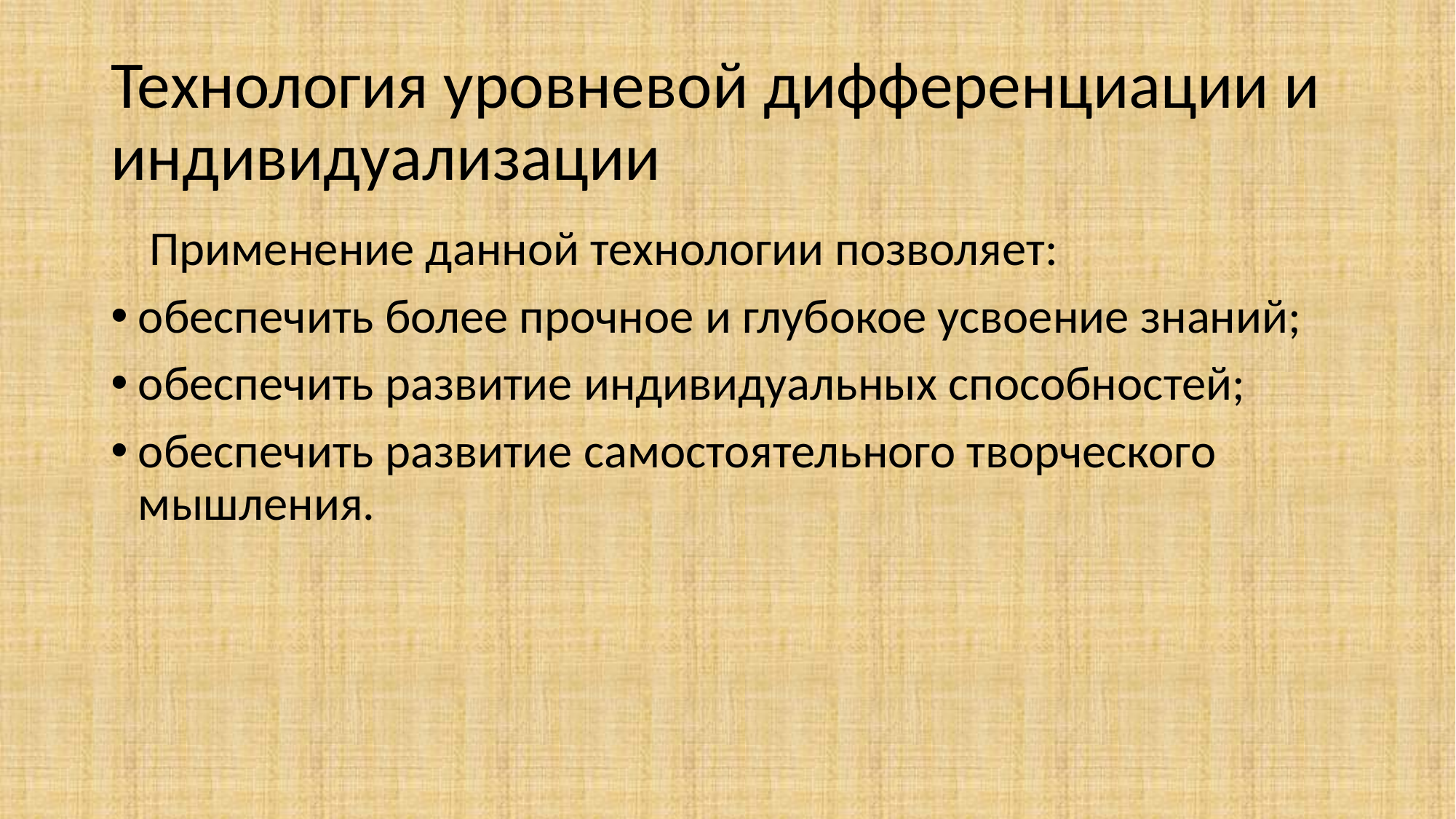

# Технология уровневой дифференциации и индивидуализации
    Применение данной технологии позволяет:
обеспечить более прочное и глубокое усвоение знаний;
обеспечить развитие индивидуальных способностей;
обеспечить развитие самостоятельного творческого мышления.